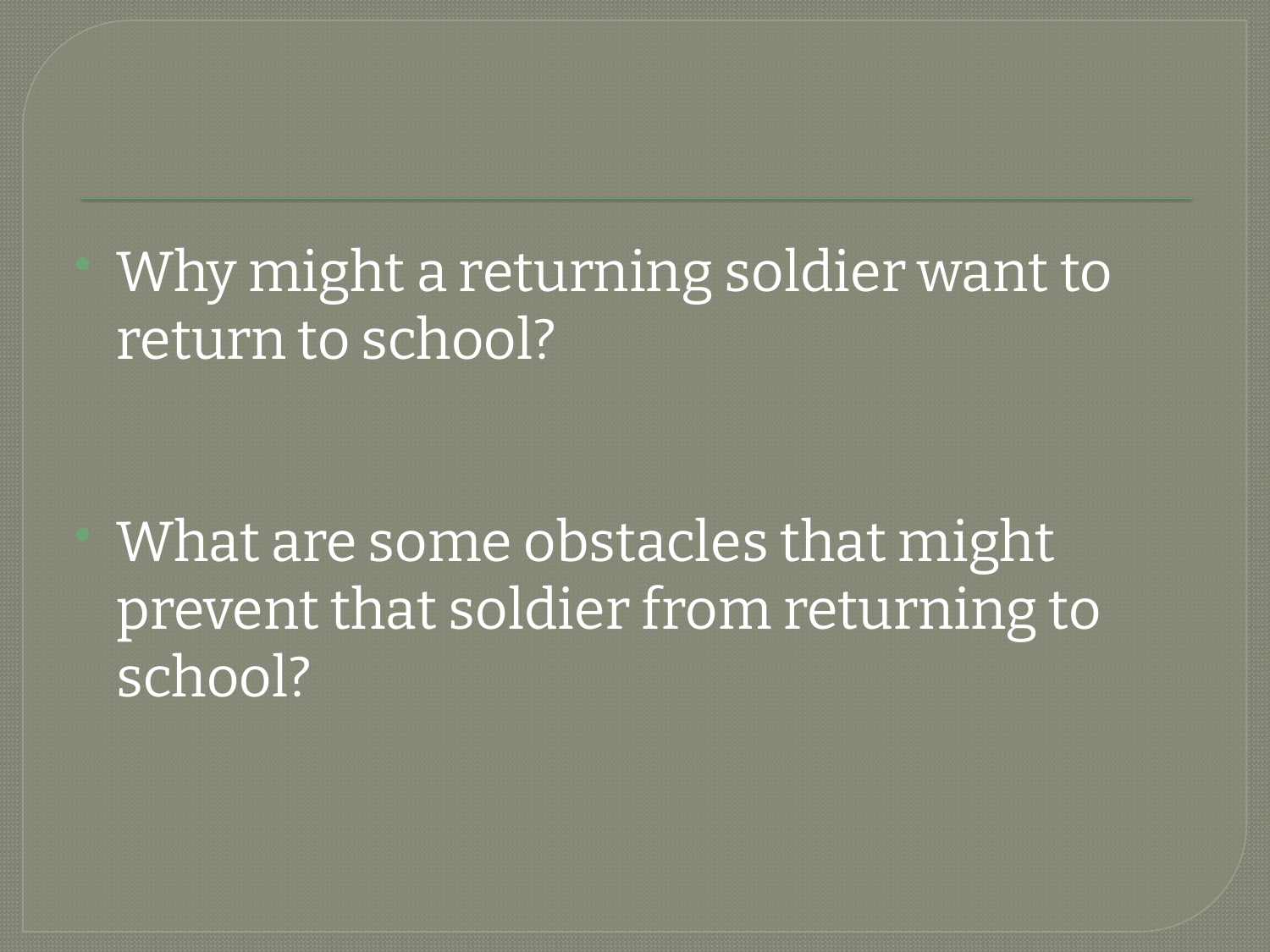

#
Why might a returning soldier want to return to school?

What are some obstacles that might prevent that soldier from returning to school?